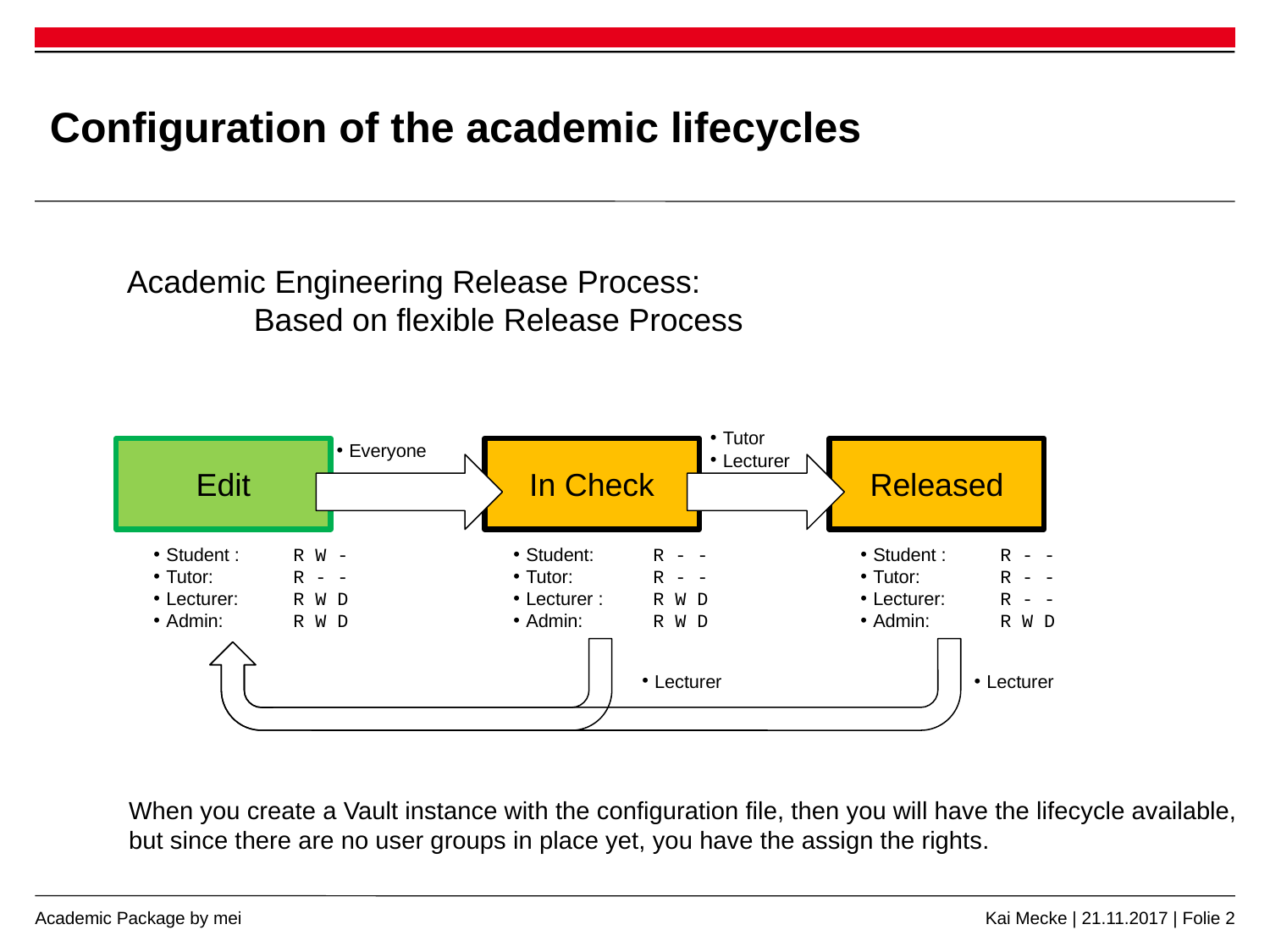

# Configuration of the academic lifecycles
Academic Engineering Release Process:
	Based on flexible Release Process
Tutor
Lecturer
Everyone
Edit
In Check
Released

Student : 	R W -
Tutor:	R - -
Lecturer: 	R W D
Admin: 	R W D
Student: 	R - -
Tutor:	R - -
Lecturer : 	R W D
Admin: 	R W D
Student : 	R - -
Tutor:	R - -
Lecturer: 	R - -
Admin: 	R W D

Lecturer
Lecturer
When you create a Vault instance with the configuration file, then you will have the lifecycle available,
but since there are no user groups in place yet, you have the assign the rights.
Kai Mecke | 21.11.2017 | Folie 2